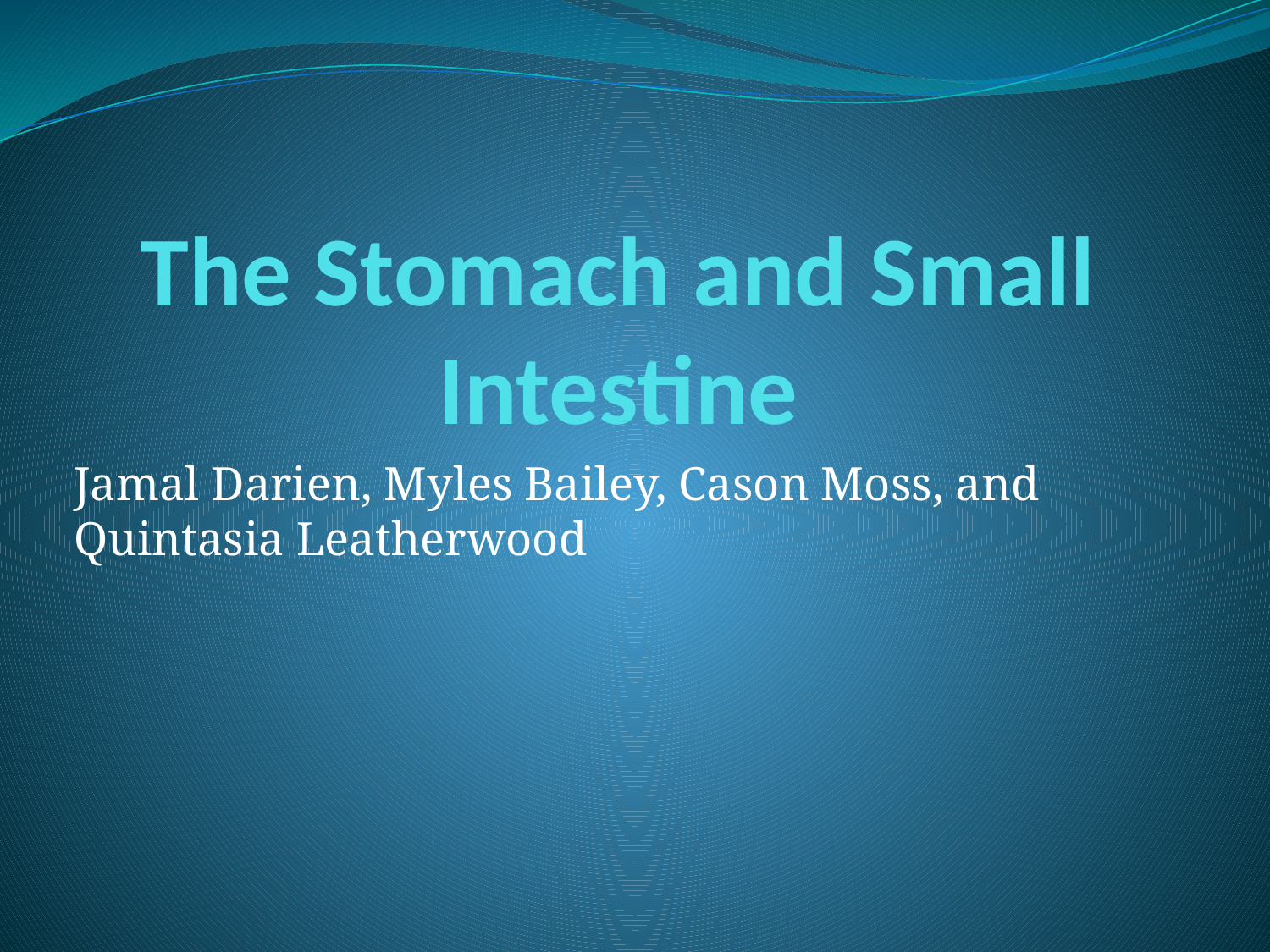

# The Stomach and Small Intestine
Jamal Darien, Myles Bailey, Cason Moss, and Quintasia Leatherwood